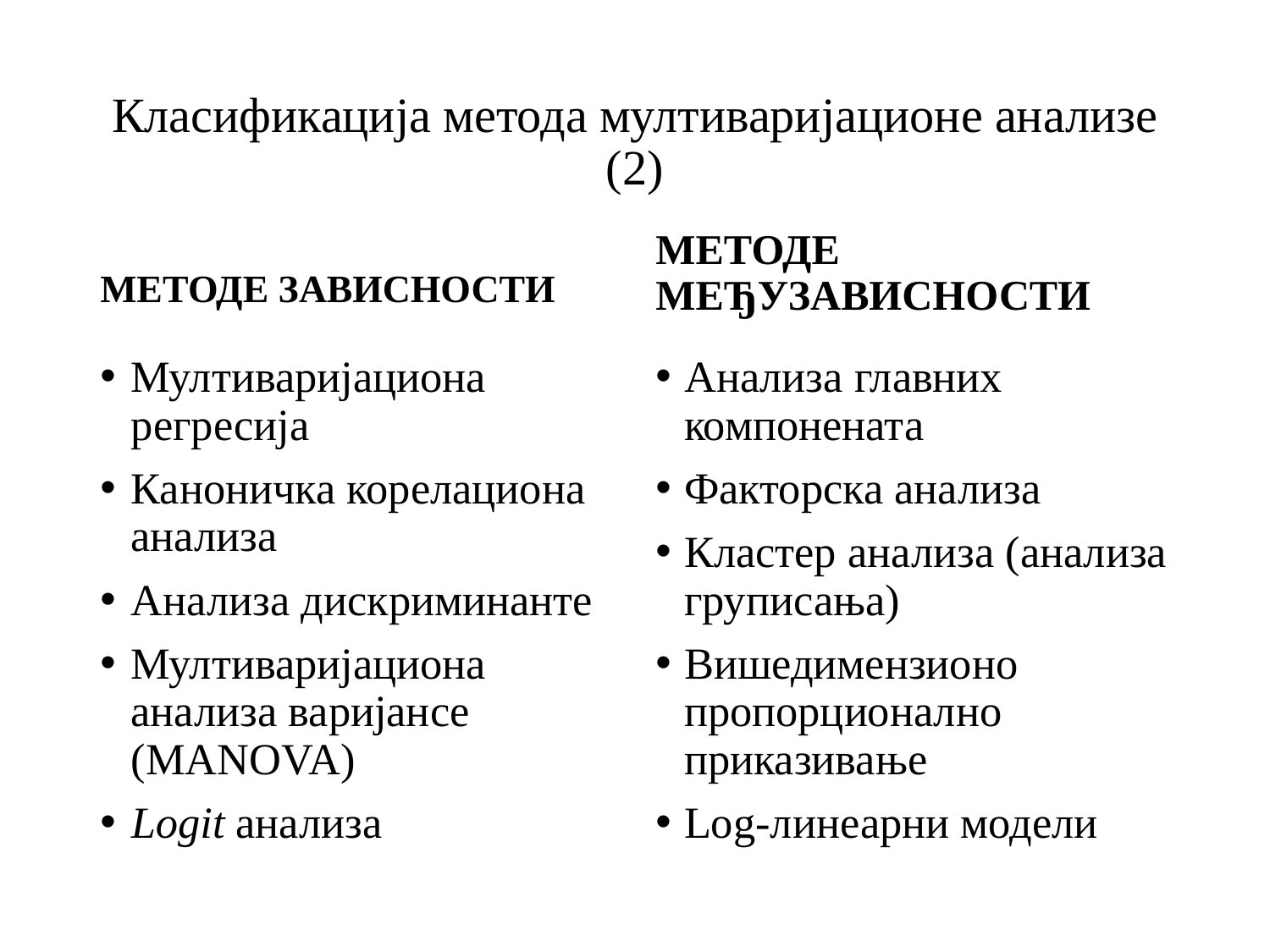

# Класификација метода мултиваријационе анализе (2)
МЕТОДЕ МЕЂУЗАВИСНОСТИ
МЕТОДЕ ЗАВИСНОСТИ
Мултиваријациона регресија
Каноничка корелациона анализа
Анализа дискриминанте
Мултиваријациона анализа варијансе (MANOVA)
Logit анализа
Анализа главних компонената
Факторска анализа
Кластер анализа (анализа груписања)
Вишедимензионо пропорционално приказивање
Log-линеарни модели